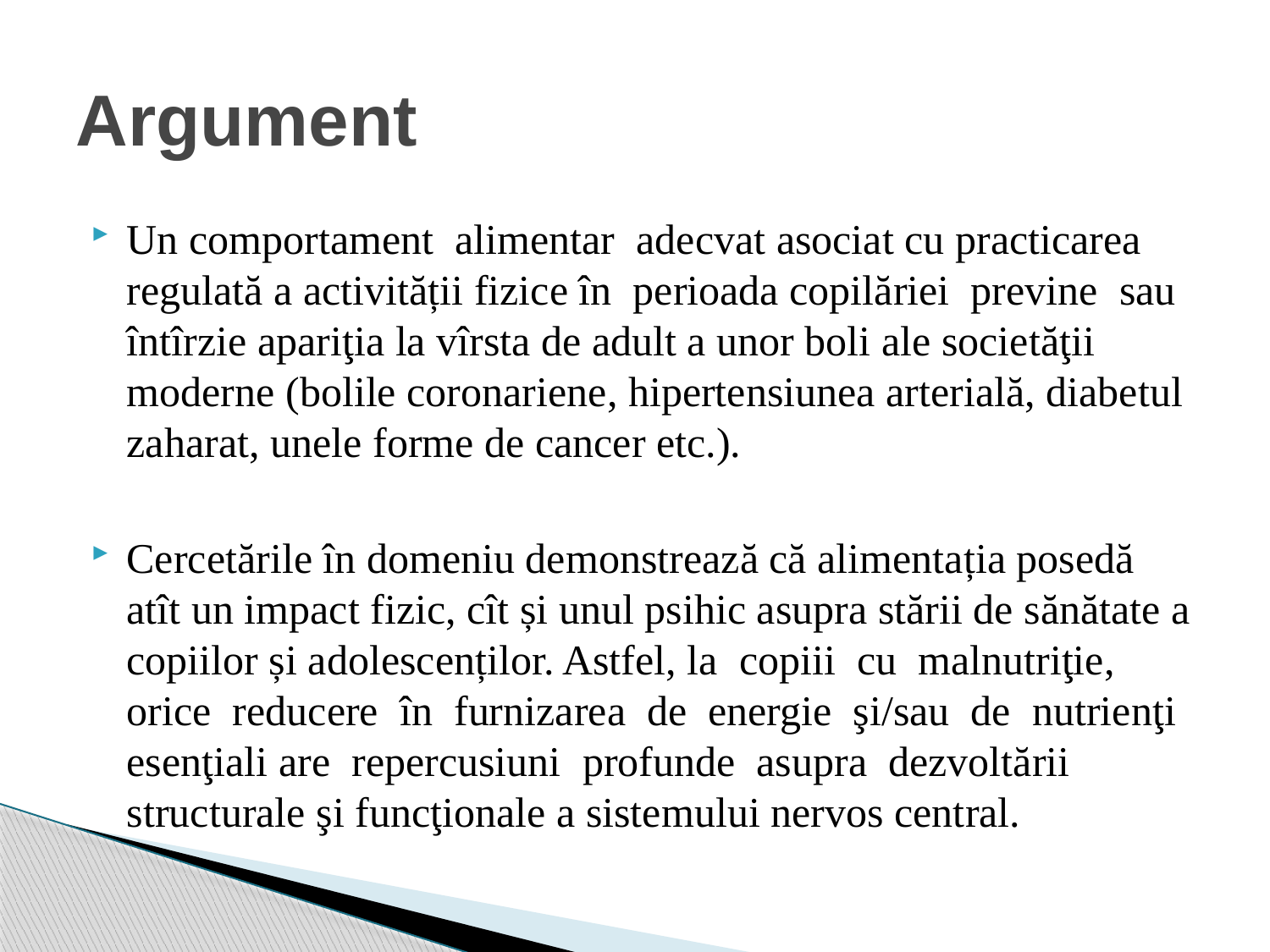

# Argument
Un comportament  alimentar  adecvat asociat cu practicarea regulată a activității fizice în  perioada copilăriei  previne  sau întîrzie apariţia la vîrsta de adult a unor boli ale societăţii moderne (bolile coronariene, hipertensiunea arterială, diabetul zaharat, unele forme de cancer etc.).

Cercetările în domeniu demonstrează că alimentația posedă atît un impact fizic, cît și unul psihic asupra stării de sănătate a copiilor și adolescenților. Astfel, la  copiii  cu  malnutriţie,  orice  reducere  în  furnizarea  de  energie  şi/sau  de  nutrienţi esenţiali are  repercusiuni  profunde  asupra  dezvoltării structurale şi funcţionale a sistemului nervos central.